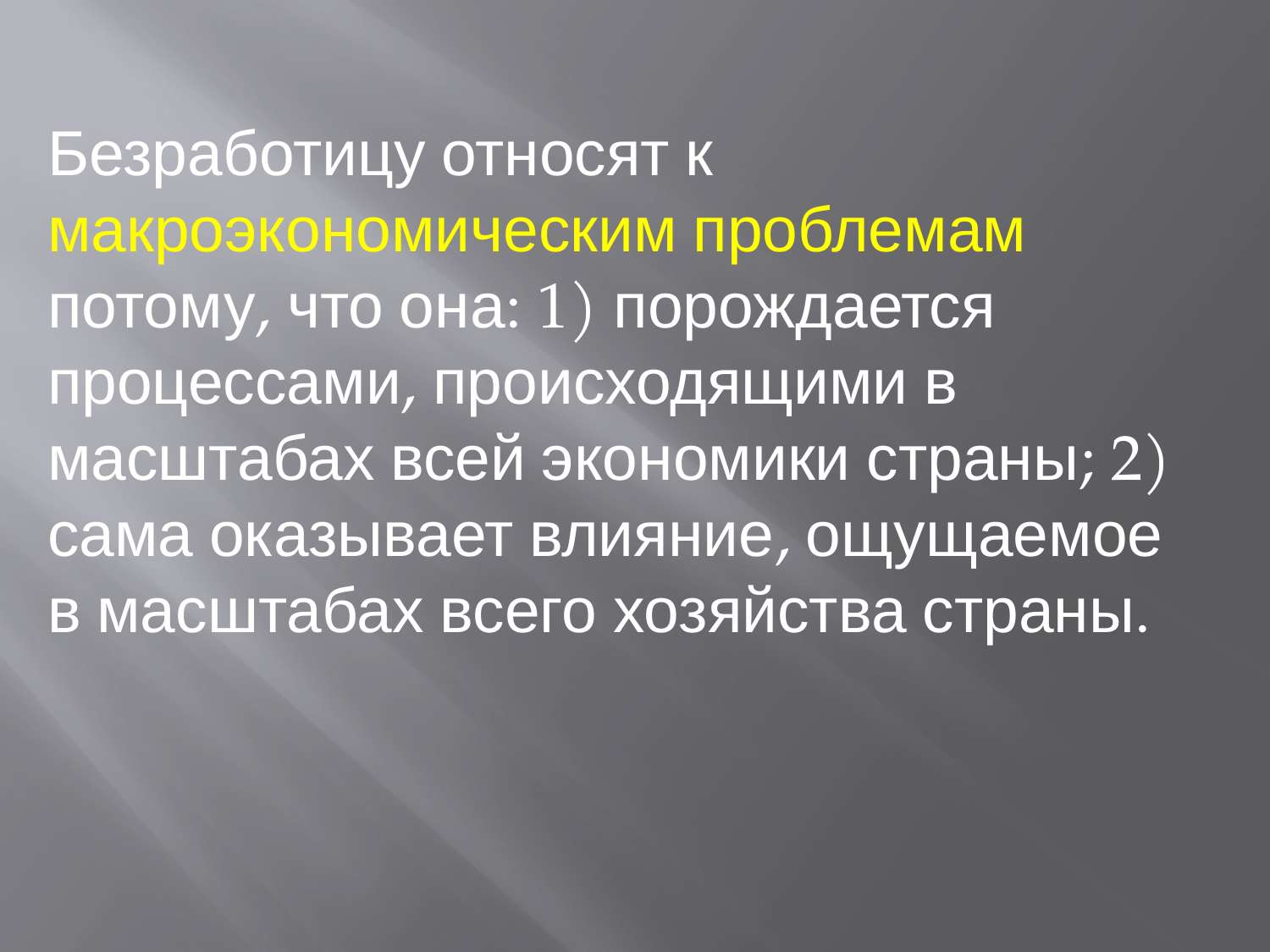

Безработицу относят к макроэкономическим проблемам потому, что она: 1) порождается процессами, происходящими в масштабах всей экономики страны; 2) сама оказывает влияние, ощущаемое в масштабах всего хозяйства страны.